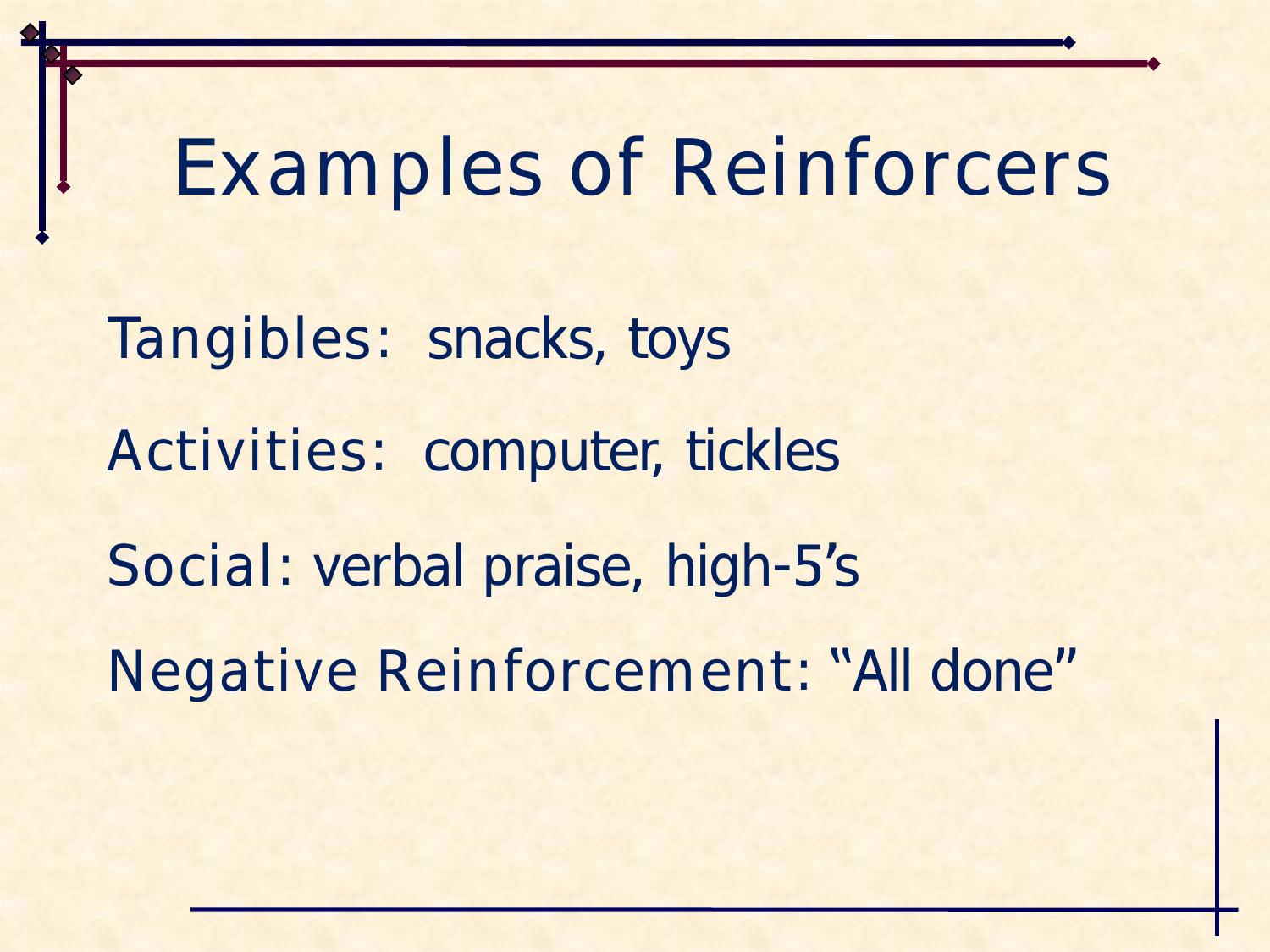

# Examples of Reinforcers

Tangibles:  snacks, toys

Activities:  computer, tickles

Social: verbal praise, high-5’s

Negative Reinforcement: “All done”